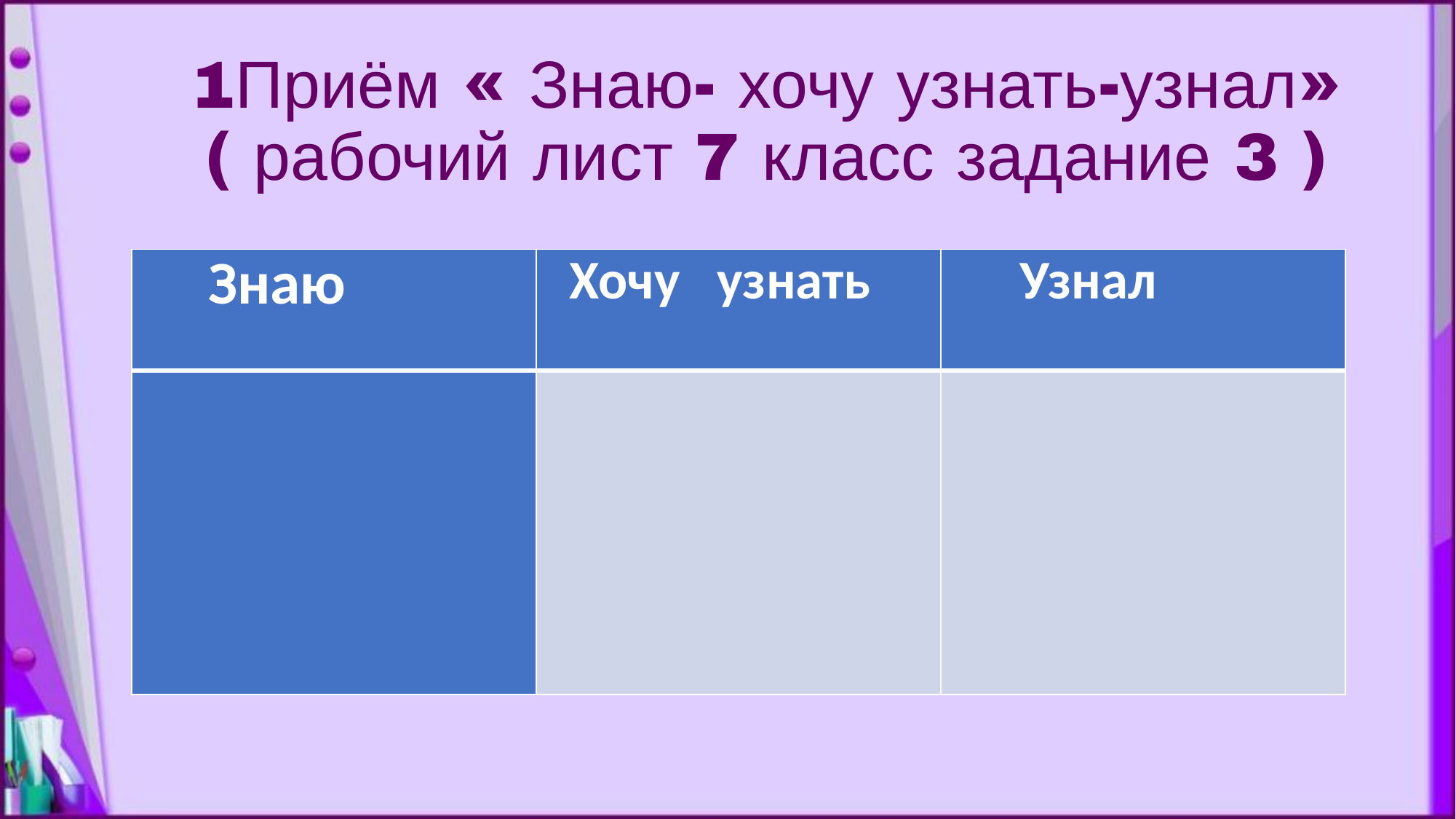

# 1Приём « Знаю- хочу узнать-узнал» ( рабочий лист 7 класс задание 3 )
| Знаю | Хочу узнать | Узнал |
| --- | --- | --- |
|  |  |  |